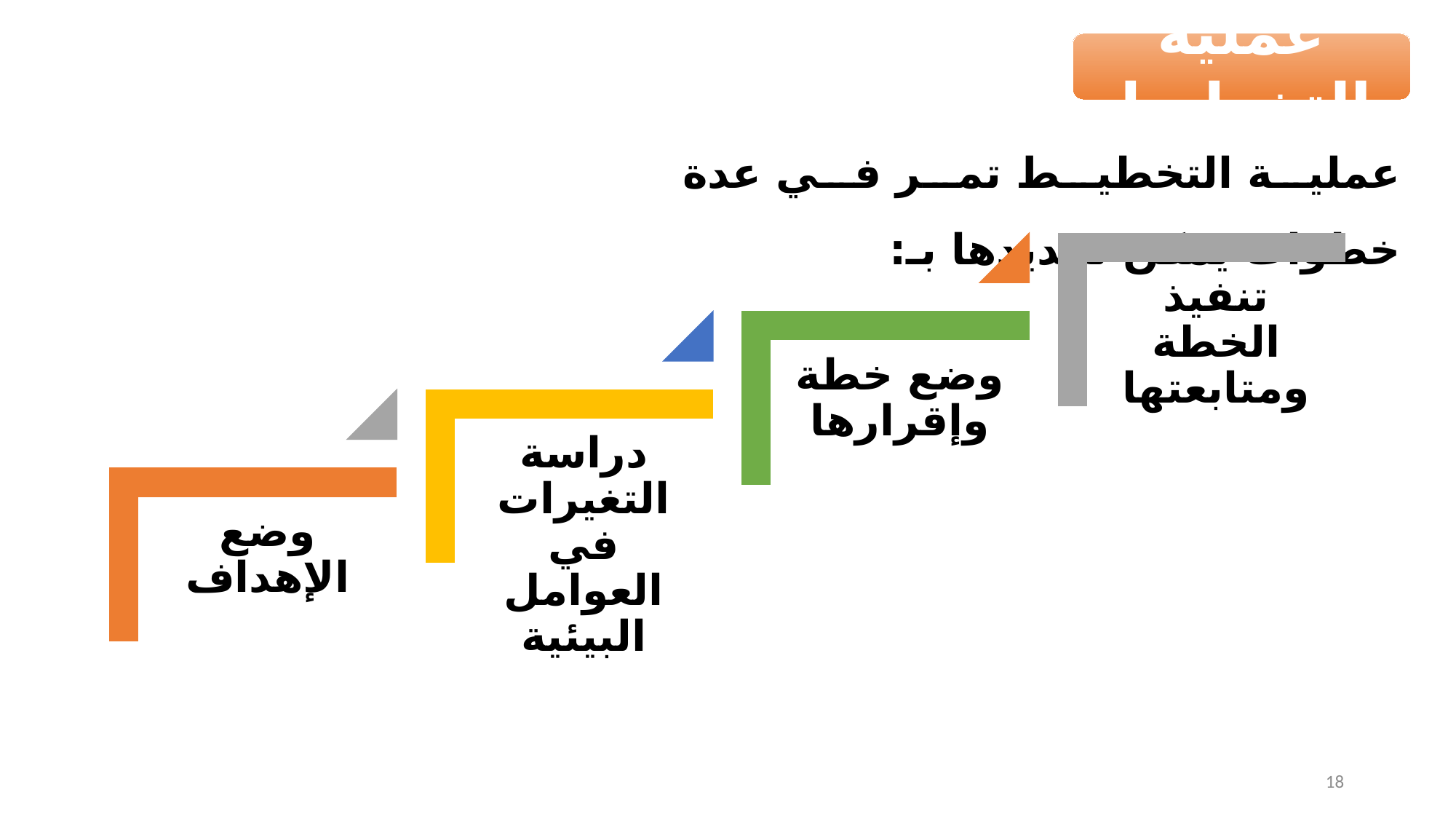

عملية التخطيط
عملية التخطيط تمر في عدة خطوات يمكن تحديدها بـ:
وضع الإهداف
دراسة التغيرات في العوامل البيئية
وضع خطة وإقرارها
تنفيذ الخطة ومتابعتها
18